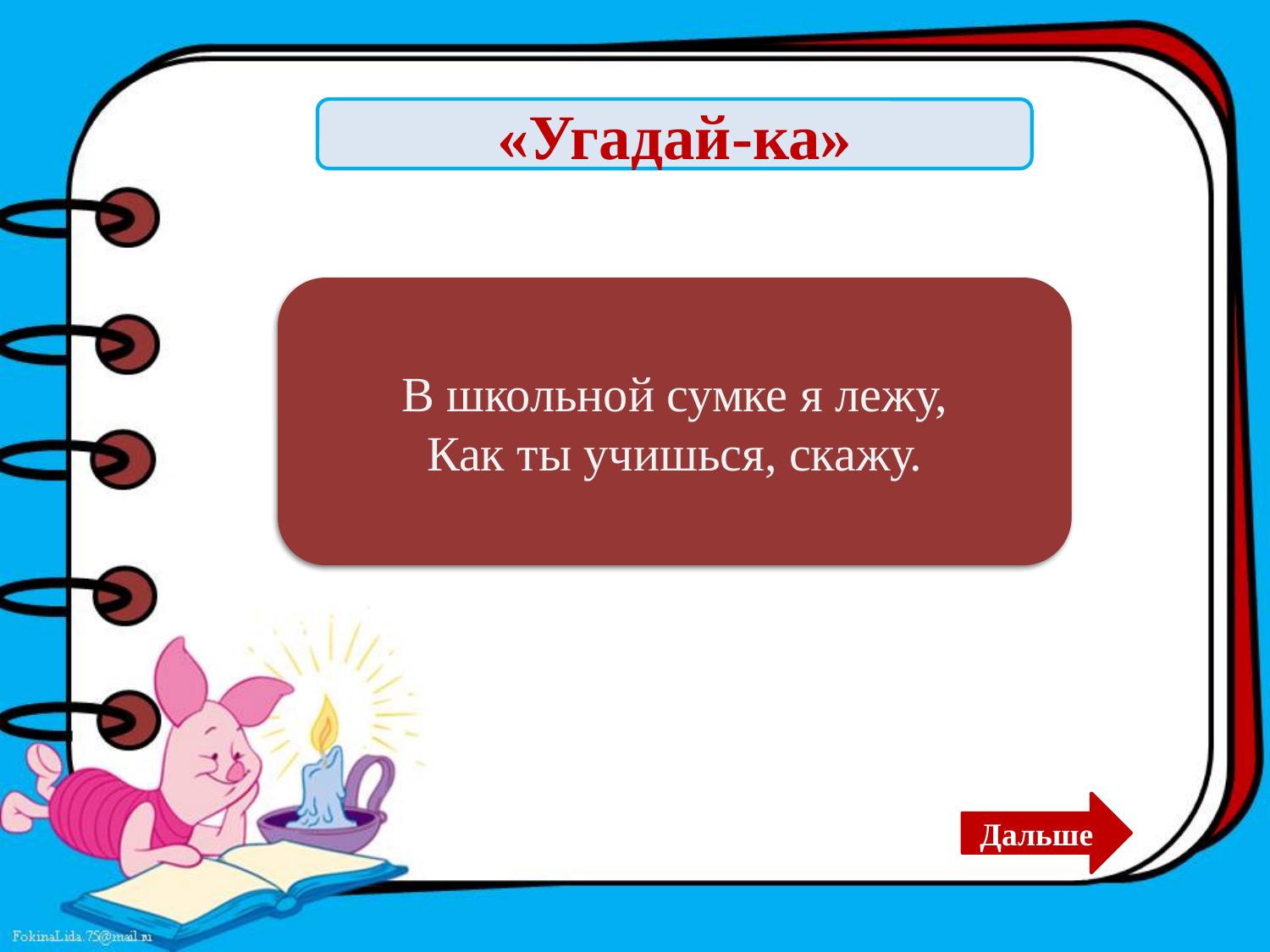

«Угадай-ка»
Дневник
В школьной сумке я лежу,
Как ты учишься, скажу.

Дальше